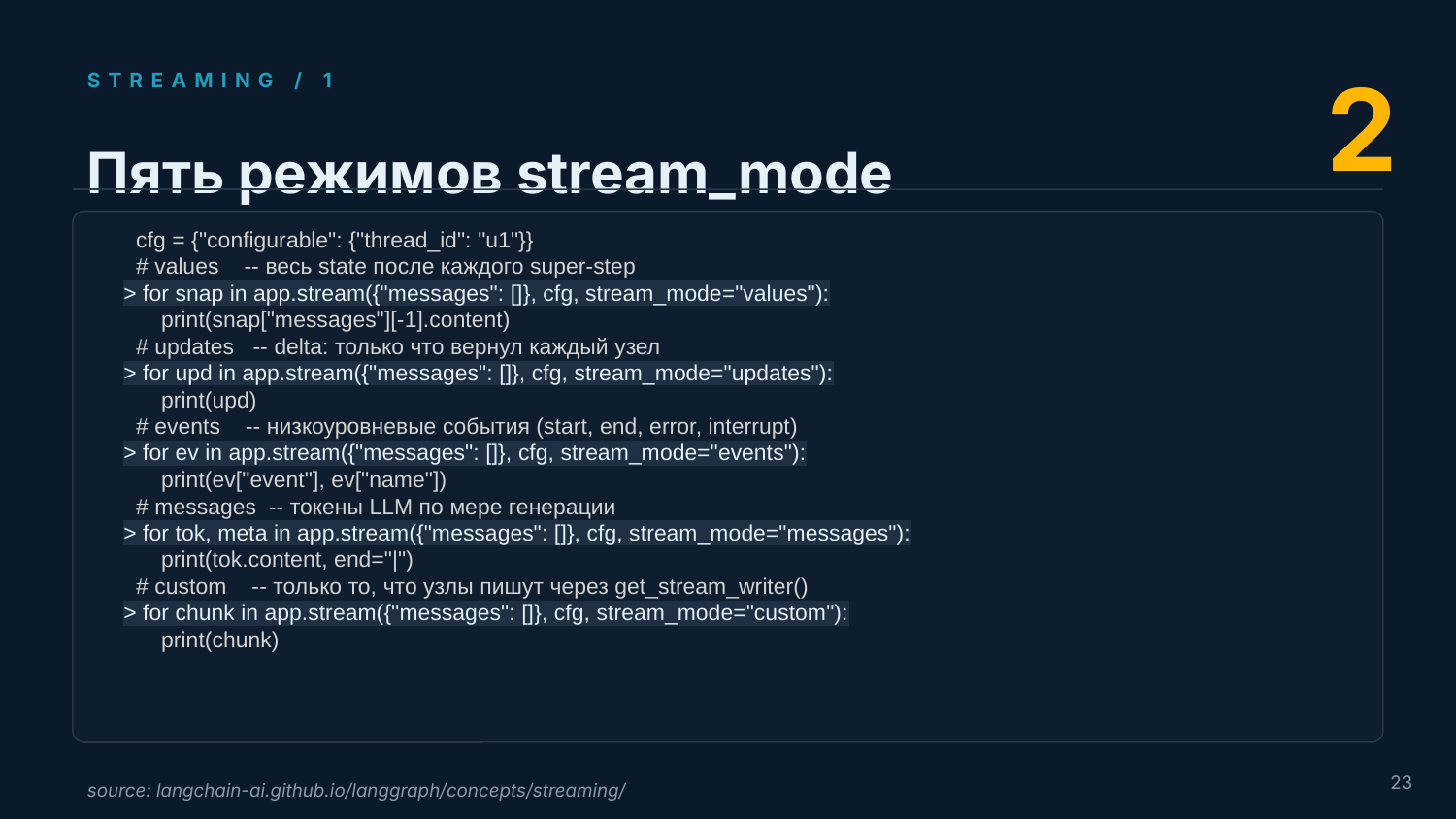

2
STREAMING / 1
Пять режимов stream_mode

  cfg = {"configurable": {"thread_id": "u1"}}
  # values    -- весь state после каждого super-step
> for snap in app.stream({"messages": []}, cfg, stream_mode="values"):
      print(snap["messages"][-1].content)
  # updates   -- delta: только что вернул каждый узел
> for upd in app.stream({"messages": []}, cfg, stream_mode="updates"):
      print(upd)
  # events    -- низкоуровневые события (start, end, error, interrupt)
> for ev in app.stream({"messages": []}, cfg, stream_mode="events"):
      print(ev["event"], ev["name"])
  # messages  -- токены LLM по мере генерации
> for tok, meta in app.stream({"messages": []}, cfg, stream_mode="messages"):
      print(tok.content, end="|")
  # custom    -- только то, что узлы пишут через get_stream_writer()
> for chunk in app.stream({"messages": []}, cfg, stream_mode="custom"):
      print(chunk)

23
source: langchain-ai.github.io/langgraph/concepts/streaming/